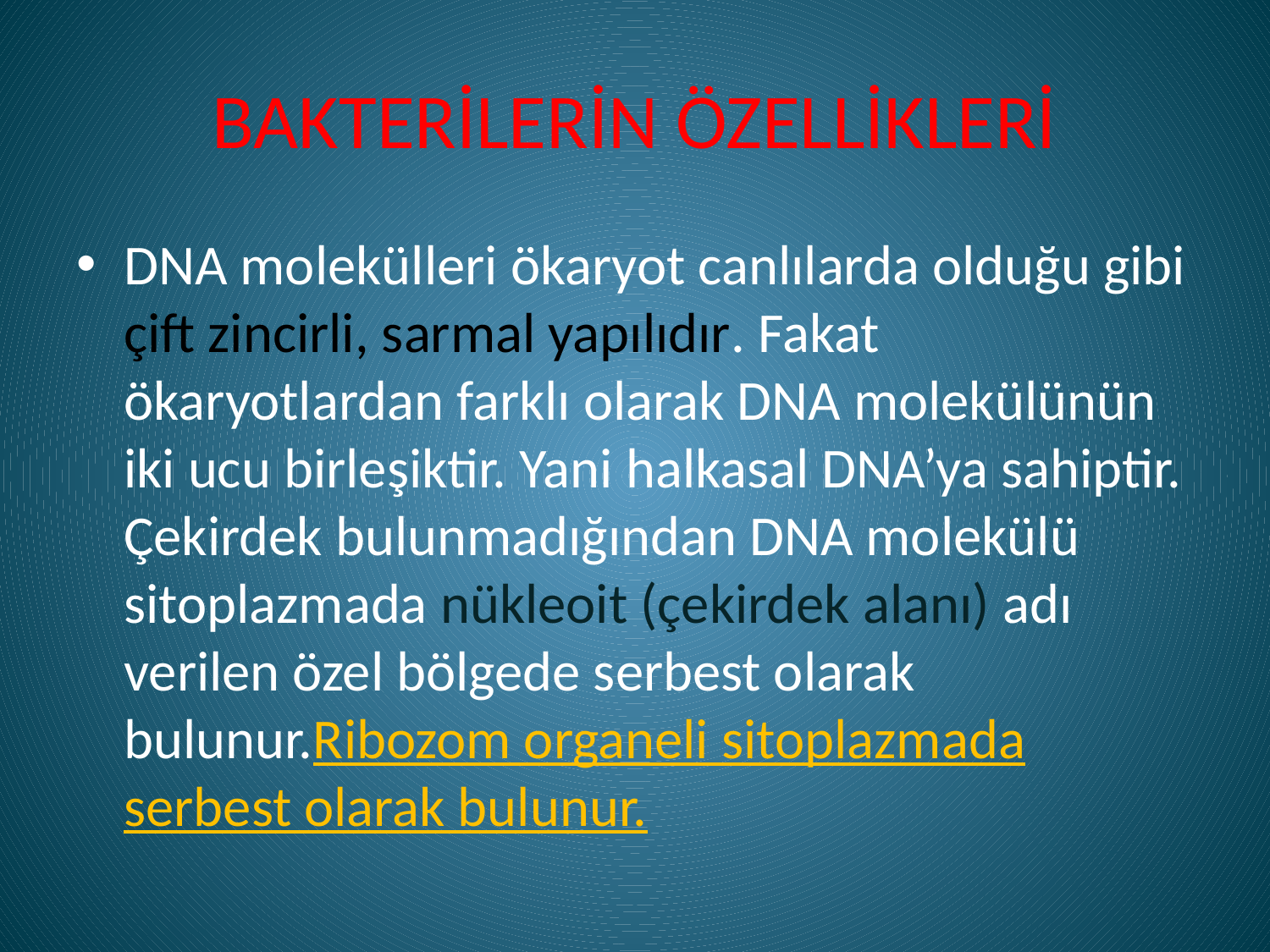

# BAKTERİLERİN ÖZELLİKLERİ
DNA molekülleri ökaryot canlılarda olduğu gibi çift zincirli, sarmal yapılıdır. Fakat ökaryotlardan farklı olarak DNA molekülünün iki ucu birleşiktir. Yani halkasal DNA’ya sahiptir. Çekirdek bulunmadığından DNA molekülü sitoplazmada nükleoit (çekirdek alanı) adı verilen özel bölgede serbest olarak bulunur.Ribozom organeli sitoplazmada serbest olarak bulunur.